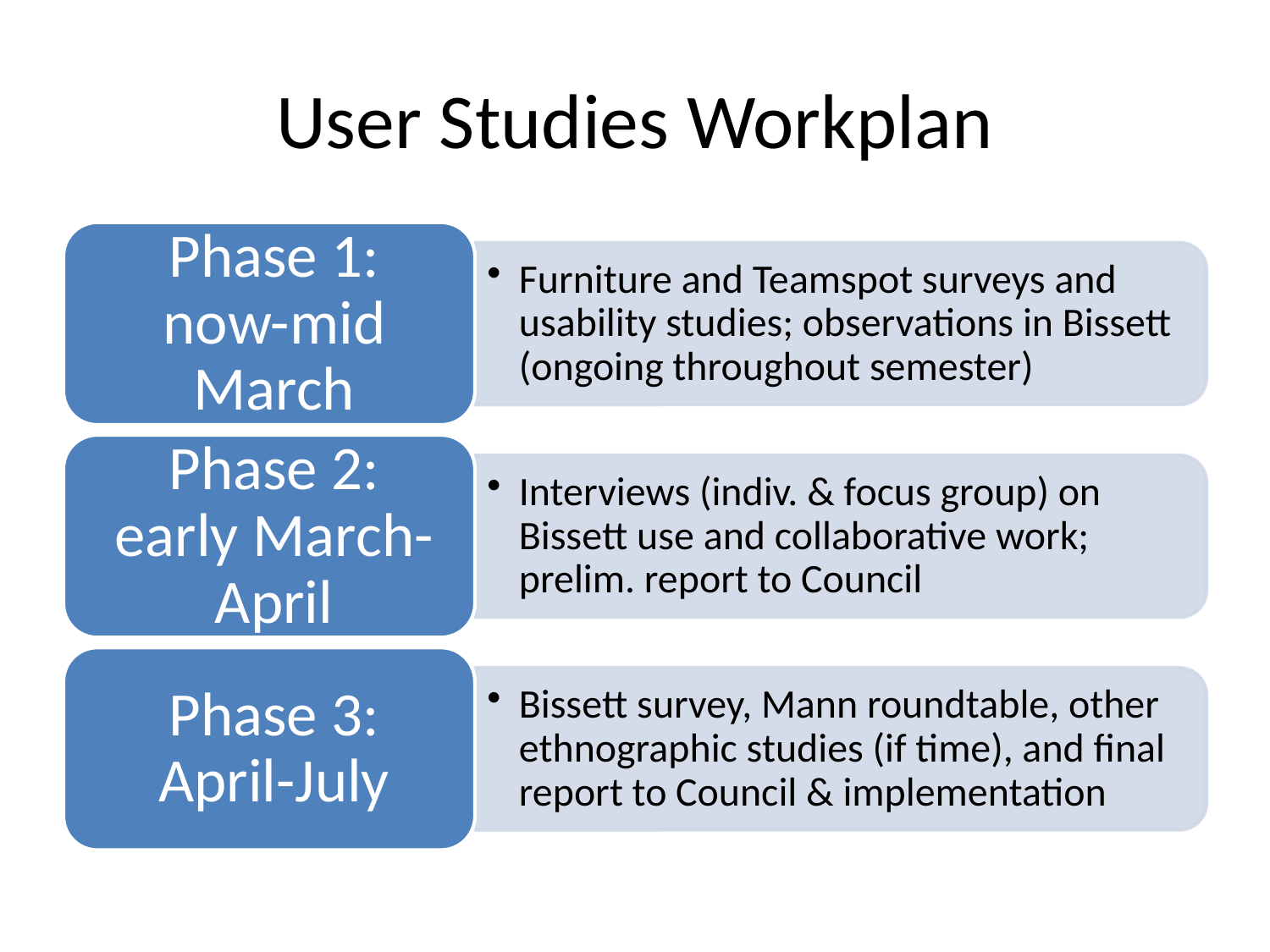

# User Studies Workplan
Furniture and Teamspot surveys and usability studies; observations in Bissett (ongoing throughout semester)
Phase 1: now-mid March
Interviews (indiv. & focus group) on Bissett use and collaborative work;  prelim. report to Council
Phase 2: early March-April
Bissett survey, Mann roundtable, other ethnographic studies (if time), and final report to Council & implementation
Phase 3: April-July